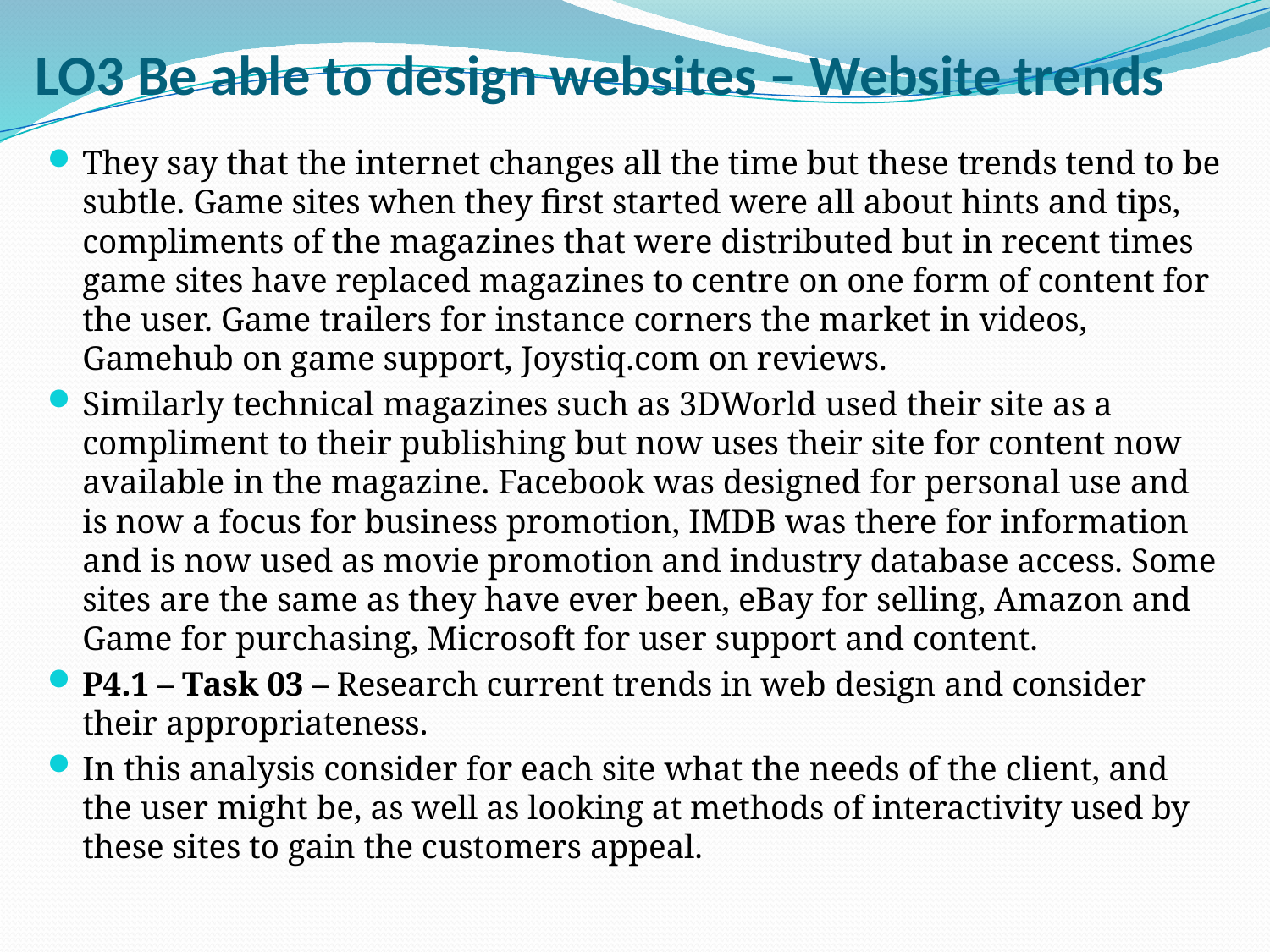

# LO3 Be able to design websites – Website trends
They say that the internet changes all the time but these trends tend to be subtle. Game sites when they first started were all about hints and tips, compliments of the magazines that were distributed but in recent times game sites have replaced magazines to centre on one form of content for the user. Game trailers for instance corners the market in videos, Gamehub on game support, Joystiq.com on reviews.
Similarly technical magazines such as 3DWorld used their site as a compliment to their publishing but now uses their site for content now available in the magazine. Facebook was designed for personal use and is now a focus for business promotion, IMDB was there for information and is now used as movie promotion and industry database access. Some sites are the same as they have ever been, eBay for selling, Amazon and Game for purchasing, Microsoft for user support and content.
P4.1 – Task 03 – Research current trends in web design and consider their appropriateness.
In this analysis consider for each site what the needs of the client, and the user might be, as well as looking at methods of interactivity used by these sites to gain the customers appeal.